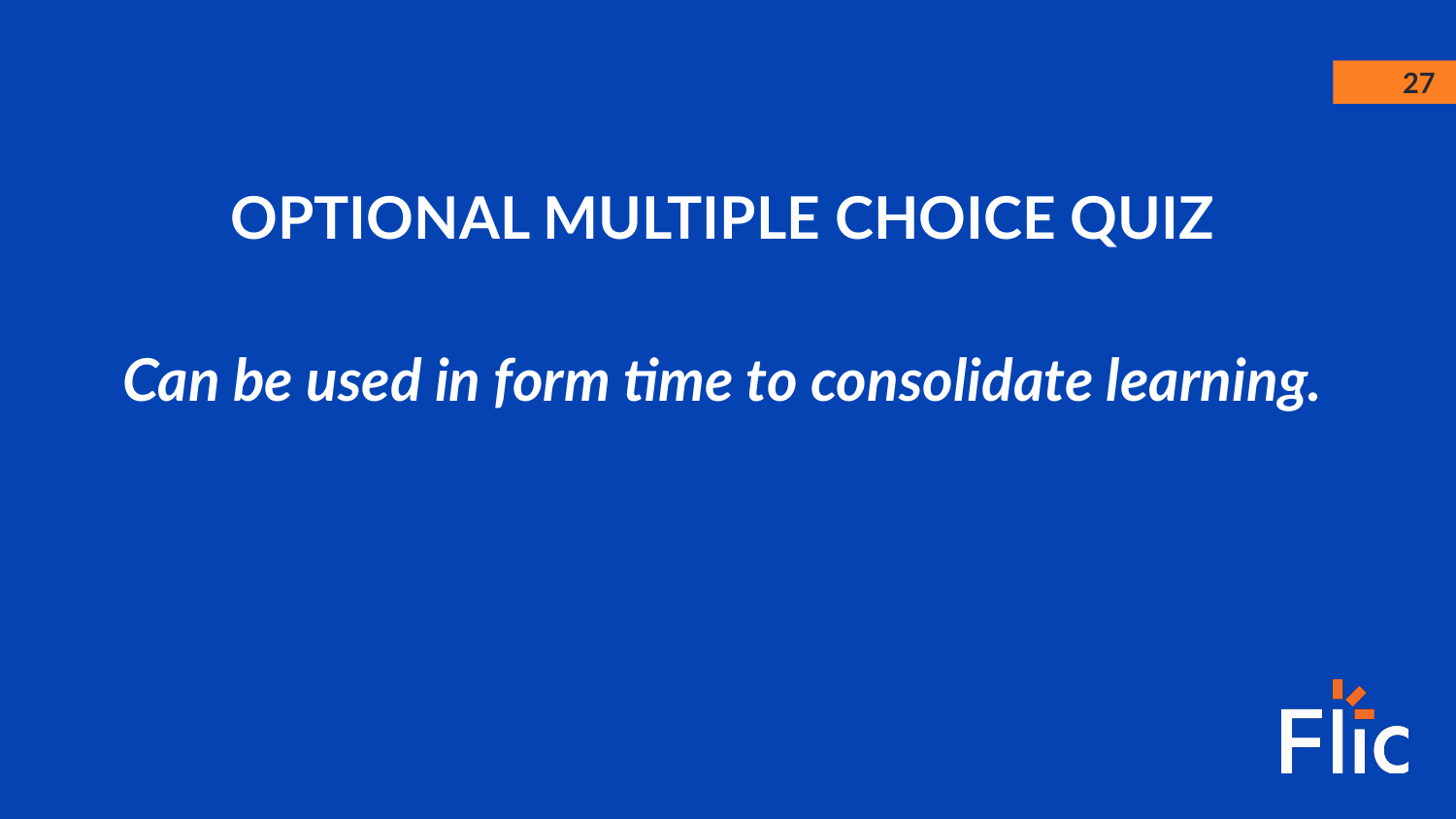

27

OPTIONAL MULTIPLE CHOICE QUIZ

Can be used in form time to consolidate learning.